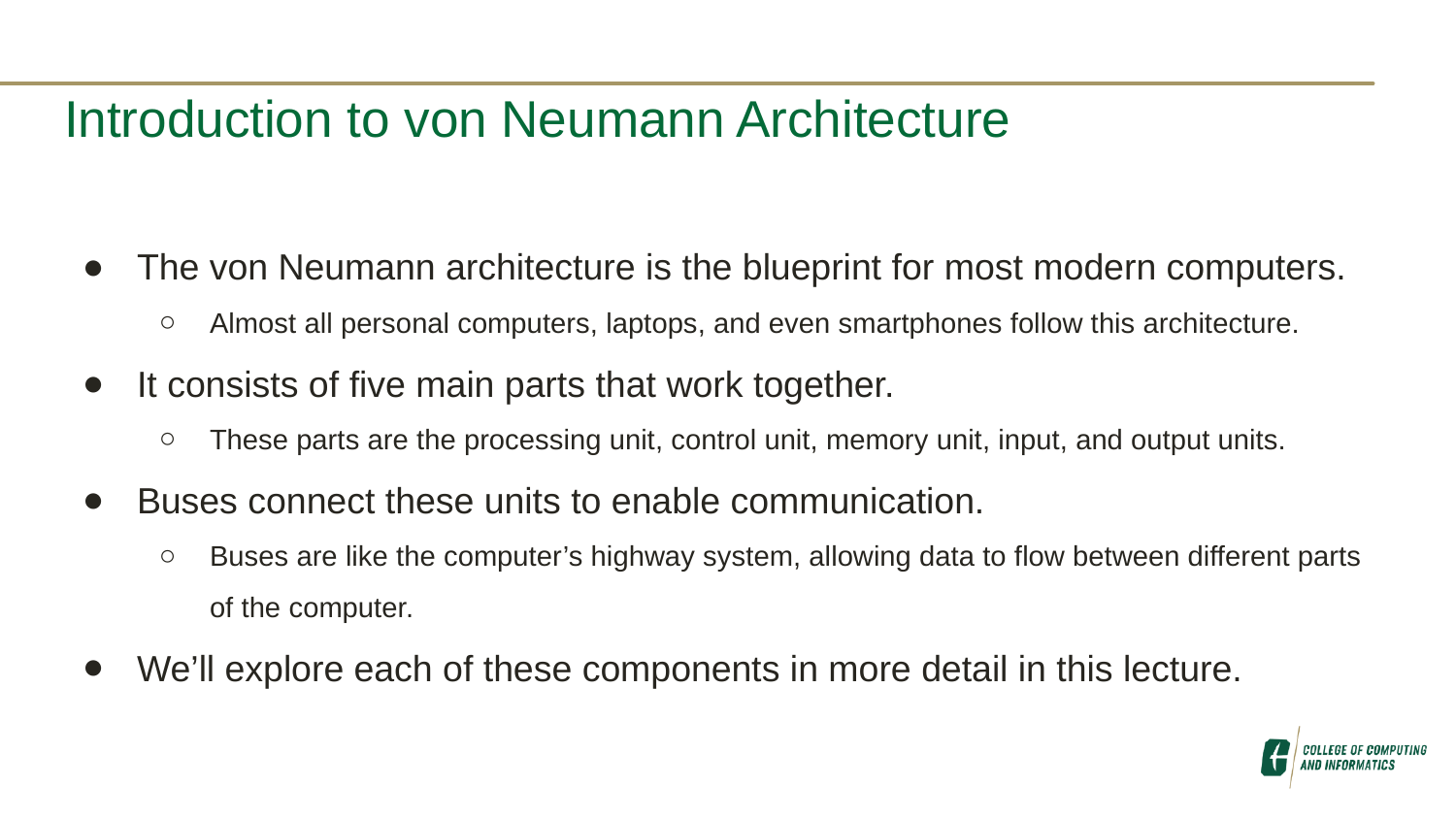

# Introduction to von Neumann Architecture

The von Neumann architecture is the blueprint for most modern computers.
Almost all personal computers, laptops, and even smartphones follow this architecture.
It consists of five main parts that work together.
These parts are the processing unit, control unit, memory unit, input, and output units.
Buses connect these units to enable communication.
Buses are like the computer’s highway system, allowing data to flow between different parts of the computer.
We’ll explore each of these components in more detail in this lecture.